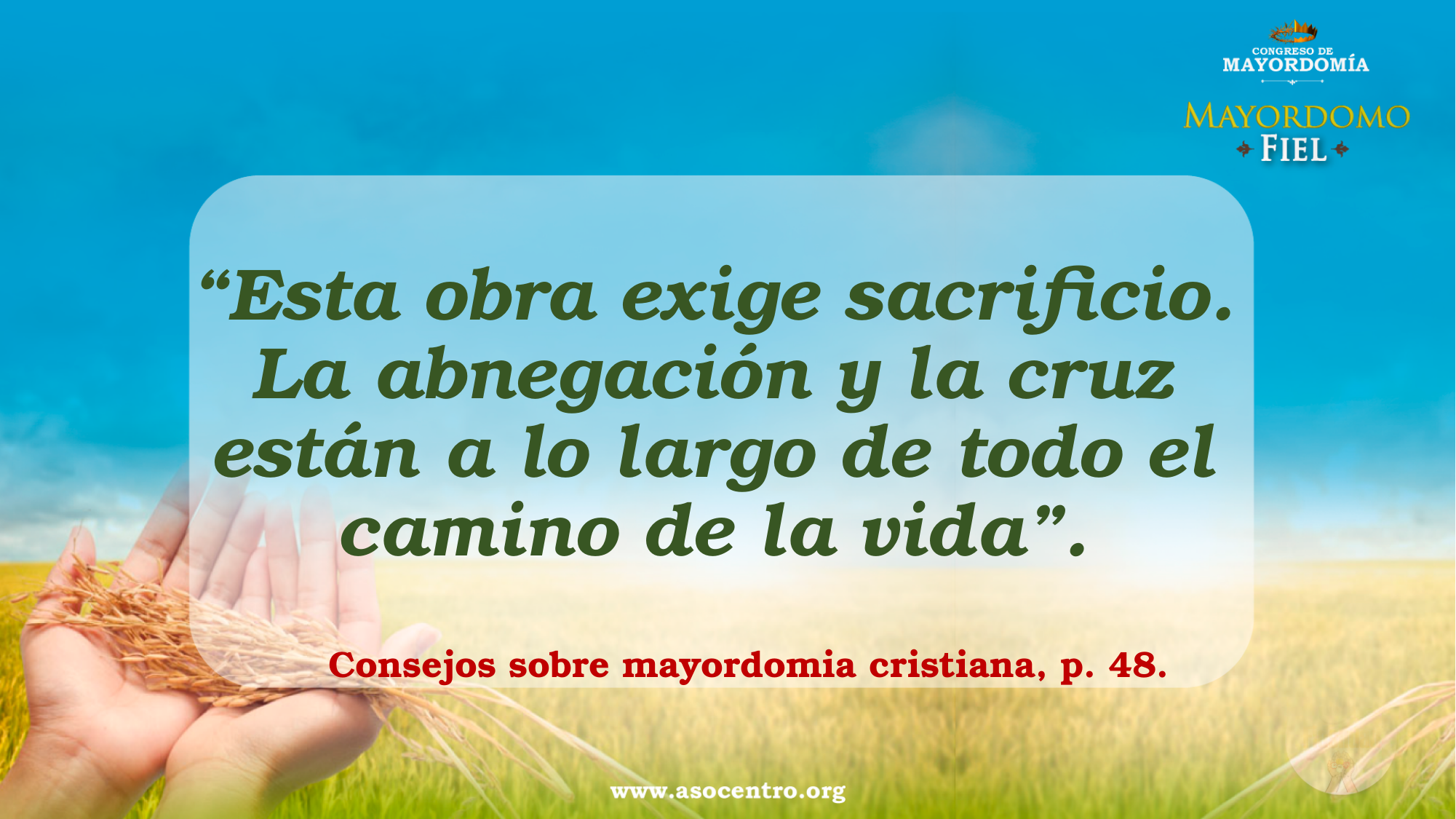

“Esta obra exige sacrificio. La abnegación y la cruz están a lo largo de todo el camino de la vida”.
Consejos sobre mayordomia cristiana, p. 48.